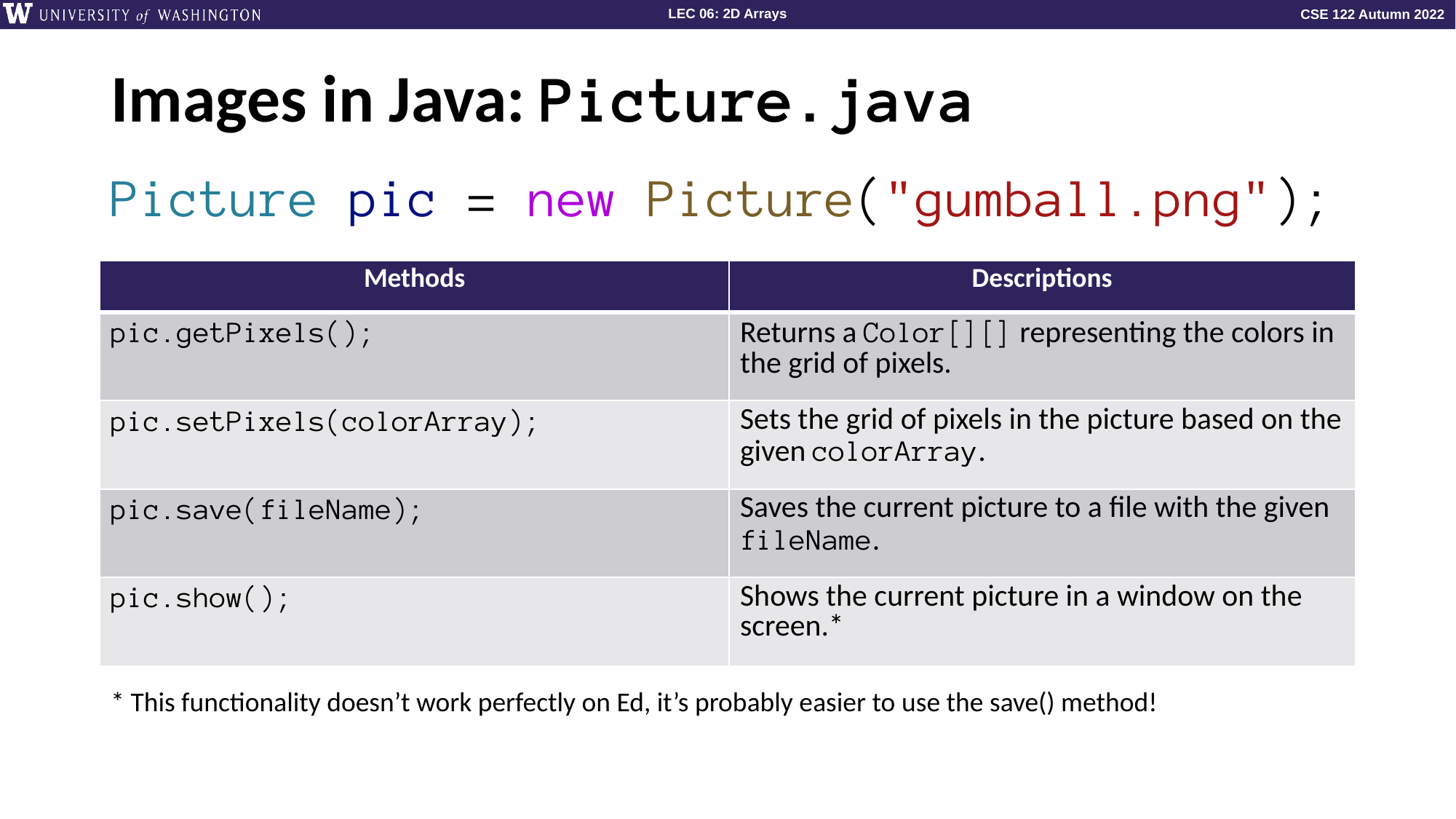

# Images in Java: Picture.java
Picture pic = new Picture("gumball.png");

* This functionality doesn’t work perfectly on Ed, it’s probably easier to use the save() method!
| Methods | Descriptions |
| --- | --- |
| pic.getPixels(); | Returns a Color[][] representing the colors in the grid of pixels. |
| pic.setPixels(colorArray); | Sets the grid of pixels in the picture based on the given colorArray. |
| pic.save(fileName); | Saves the current picture to a file with the given fileName. |
| pic.show(); | Shows the current picture in a window on the screen.\* |